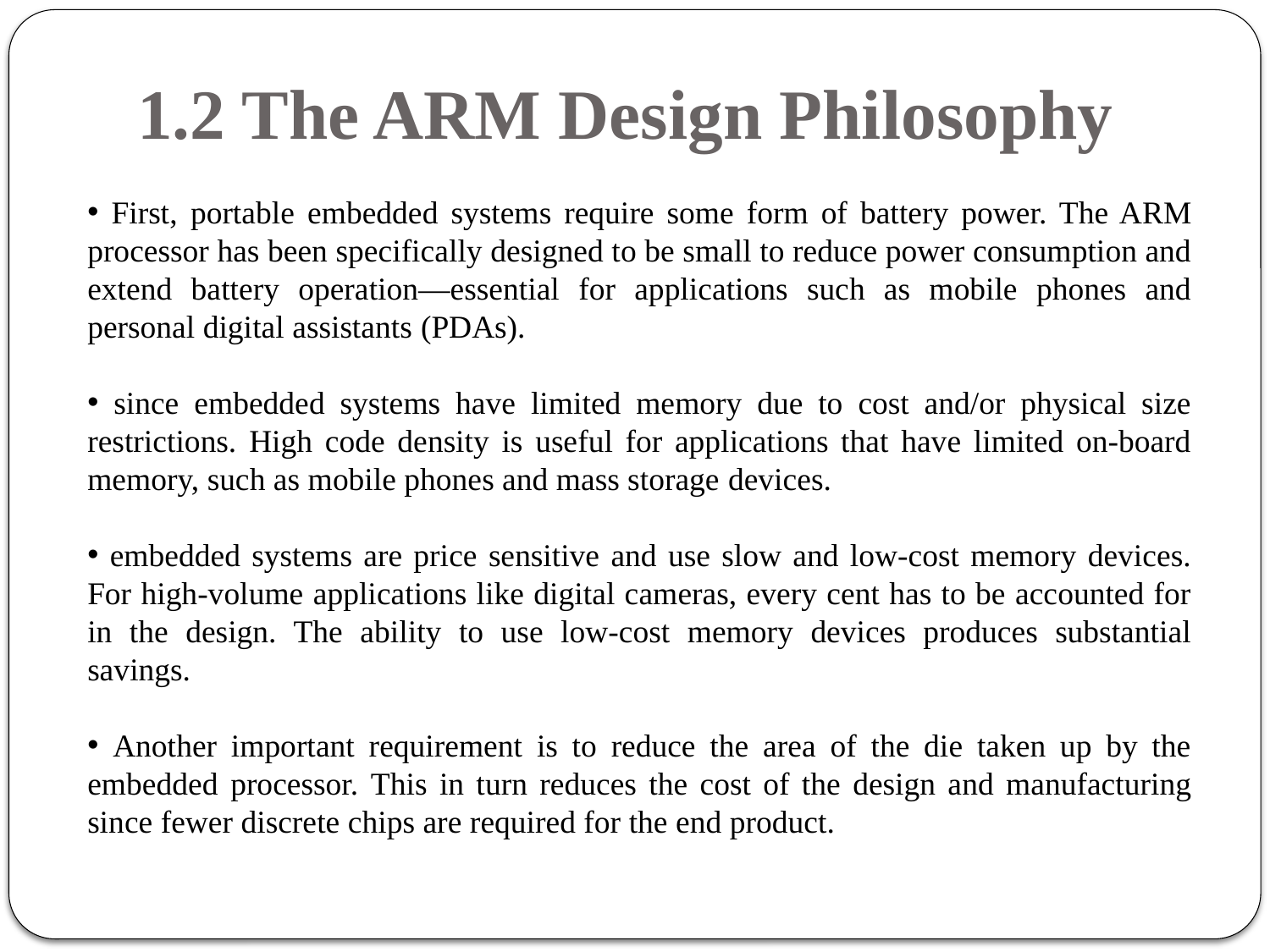

# 1.2 The ARM Design Philosophy
 First, portable embedded systems require some form of battery power. The ARM processor has been specifically designed to be small to reduce power consumption and extend battery operation—essential for applications such as mobile phones and personal digital assistants (PDAs).

 since embedded systems have limited memory due to cost and/or physical size restrictions. High code density is useful for applications that have limited on-board memory, such as mobile phones and mass storage devices.

 embedded systems are price sensitive and use slow and low-cost memory devices. For high-volume applications like digital cameras, every cent has to be accounted for in the design. The ability to use low-cost memory devices produces substantial savings.

 Another important requirement is to reduce the area of the die taken up by the embedded processor. This in turn reduces the cost of the design and manufacturing since fewer discrete chips are required for the end product.